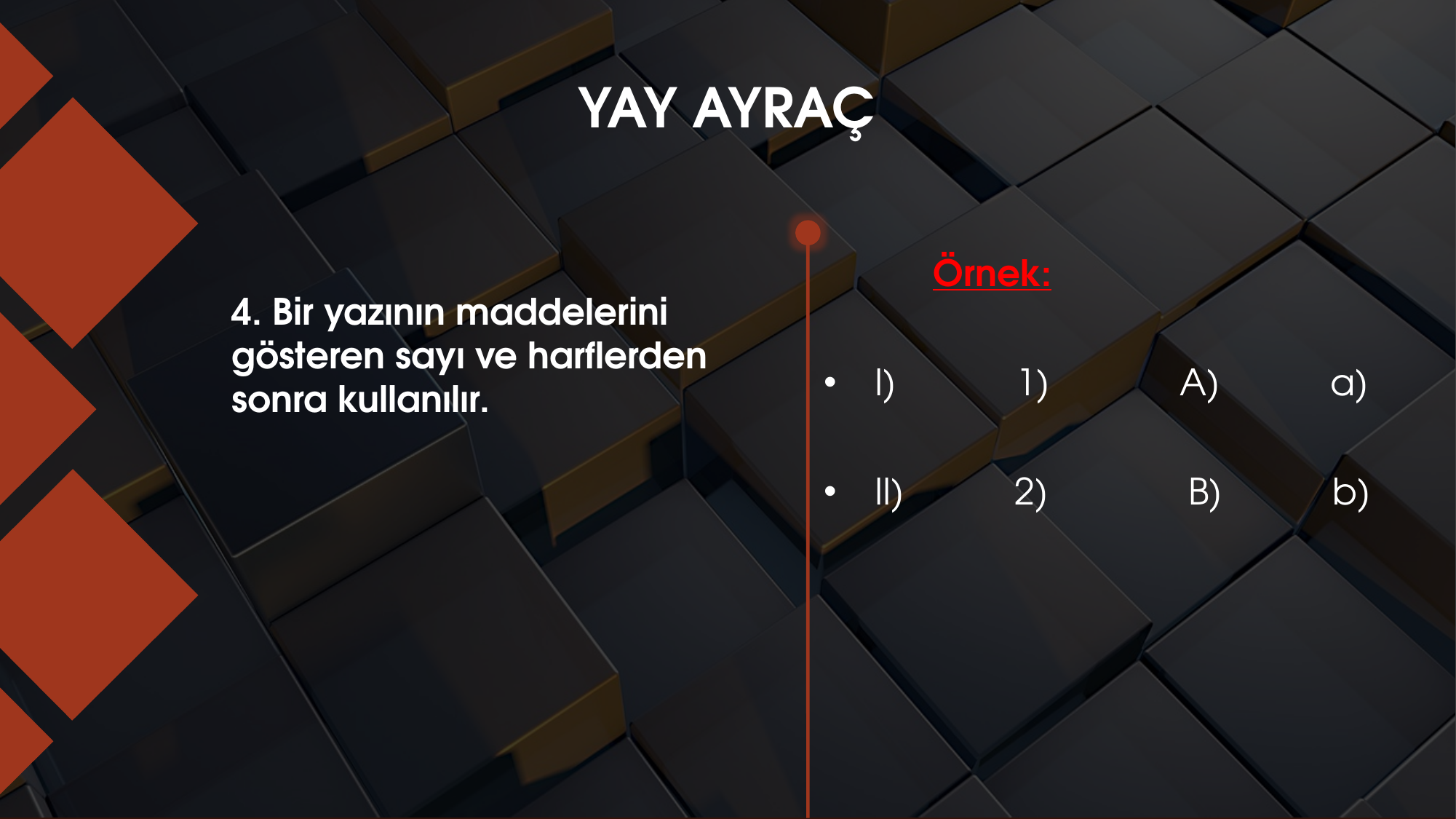

# YAY AYRAÇ

	Örnek:

 I)            1)             A)           a)

 II)           2)              B)           b)
4. Bir yazının maddelerini gösteren sayı ve harflerden sonra kullanılır.